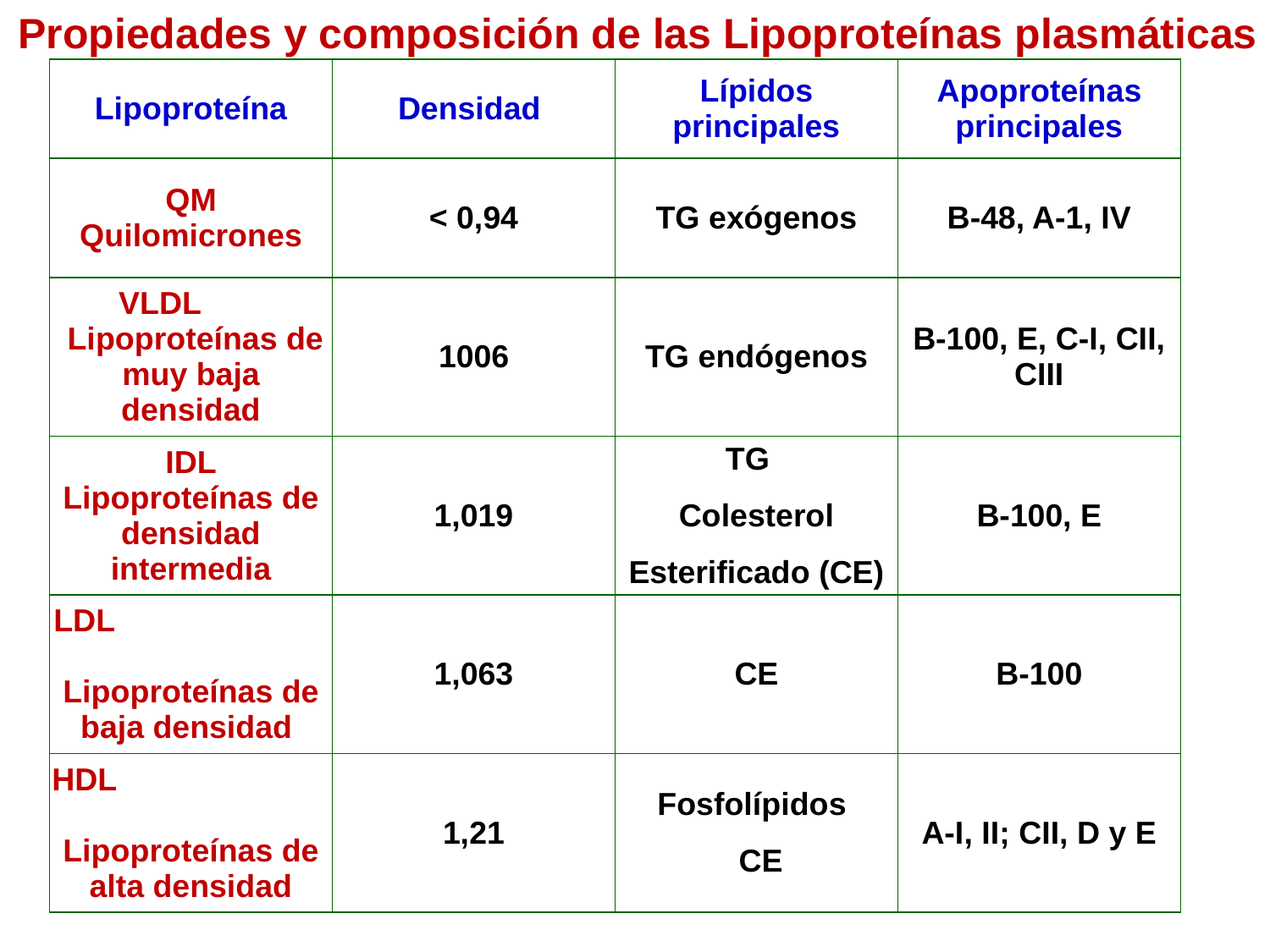

Propiedades y composición de las Lipoproteínas plasmáticas
| Lipoproteína | Densidad | Lípidos principales | Apoproteínas principales |
| --- | --- | --- | --- |
| QM Quilomicrones | < 0,94 | TG exógenos | B-48, A-1, IV |
| VLDL Lipoproteínas de muy baja densidad | 1006 | TG endógenos | B-100, E, C-I, CII, CIII |
| IDL Lipoproteínas de densidad intermedia | 1,019 | TG Colesterol Esterificado (CE) | B-100, E |
| LDL Lipoproteínas de baja densidad | 1,063 | CE | B-100 |
| HDL Lipoproteínas de alta densidad | 1,21 | Fosfolípidos CE | A-I, II; CII, D y E |